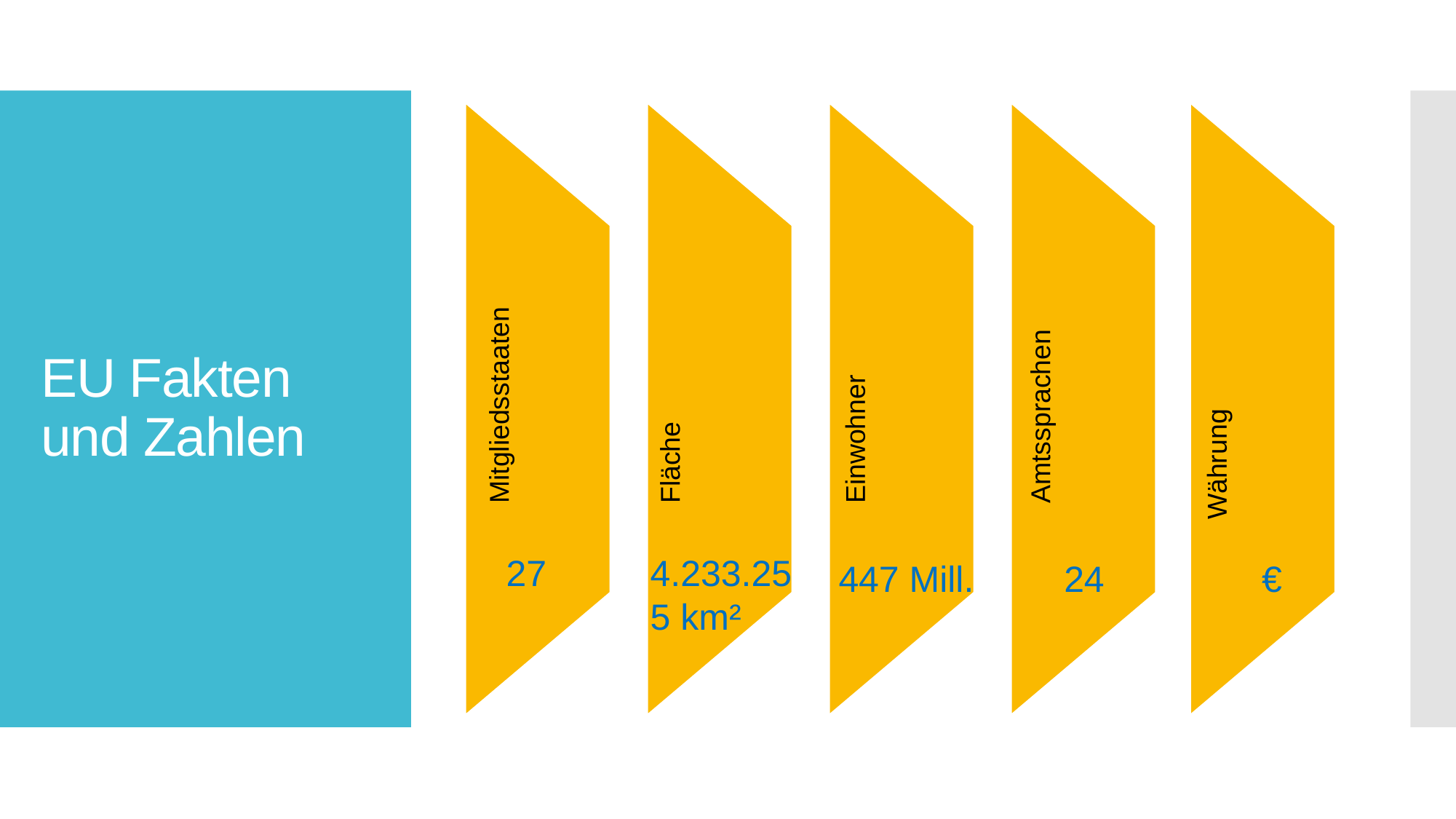

# EU Fakten und Zahlen
Mitgliedsstaaten
Amtssprachen
Fläche
Einwohner
Währung
27
4.233.255 km²
447 Mill.
     24
       €